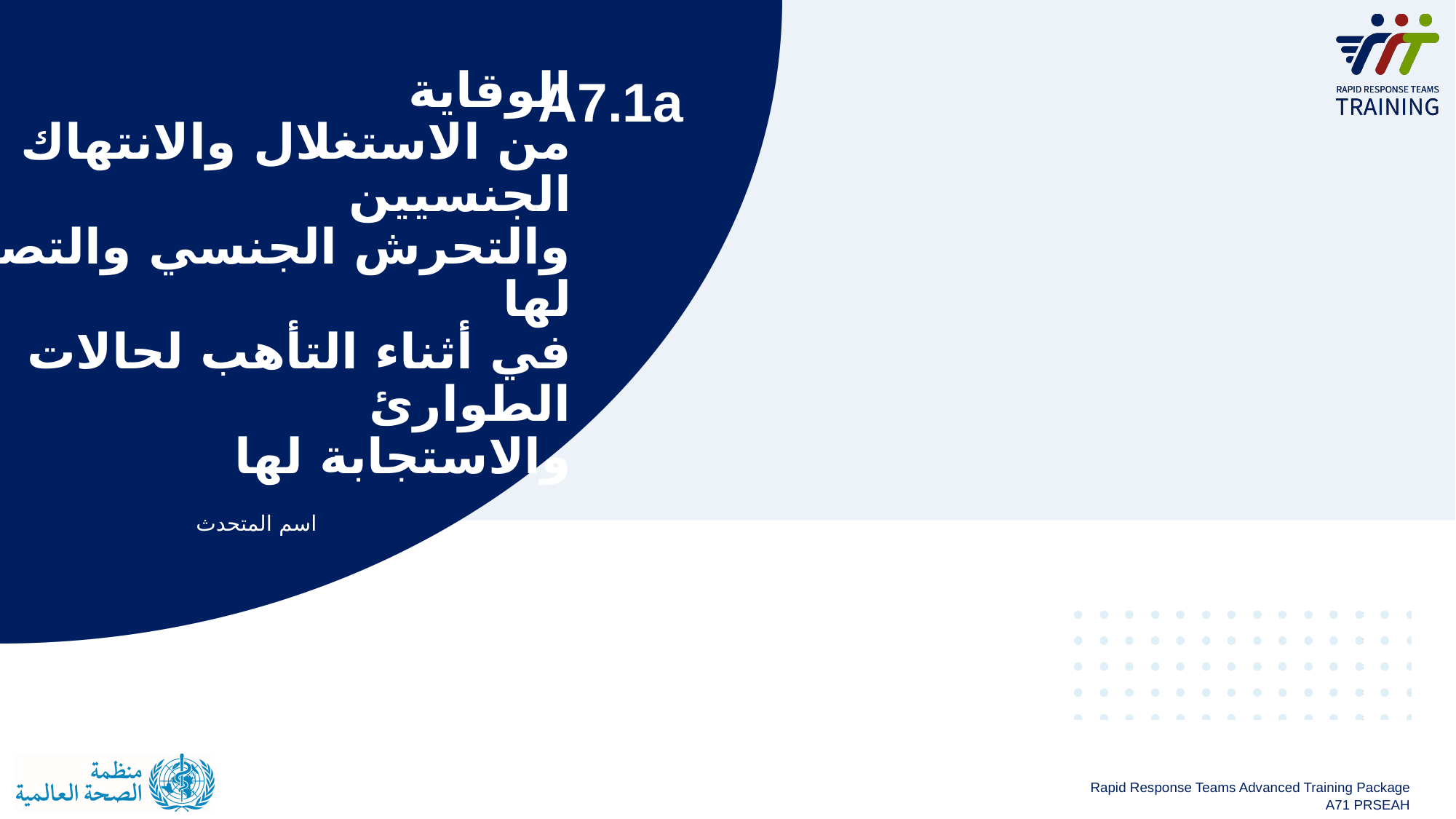

A7.1a
# الوقاية من الاستغلال والانتهاك الجنسيين والتحرش الجنسي والتصدي لها   في أثناء التأهب لحالات الطوارئ  والاستجابة لها
اسم المتحدث
1